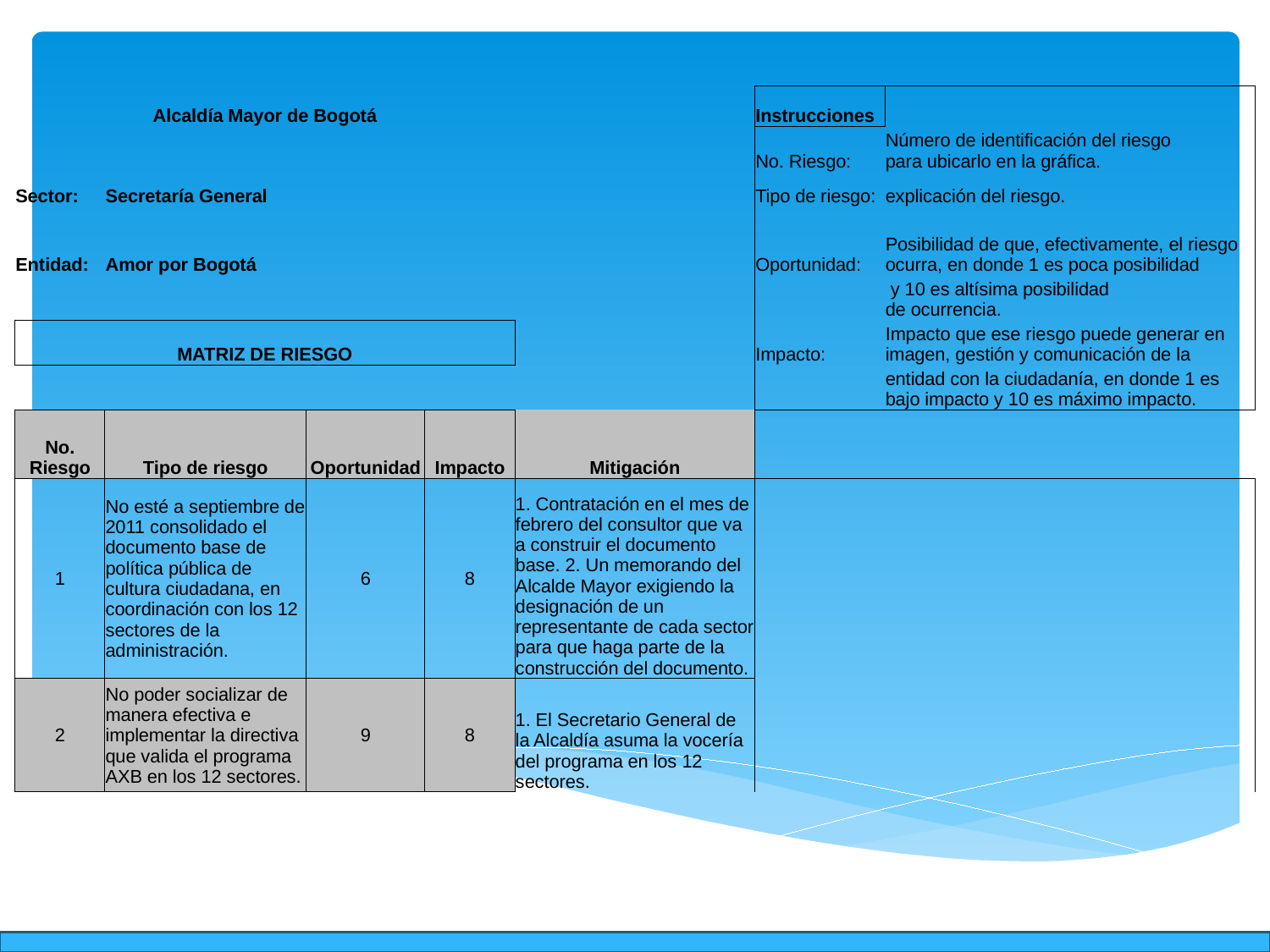

| Alcaldía Mayor de Bogotá |  |  |  |  |  | Instrucciones |  |  |  |  |  |  |
| --- | --- | --- | --- | --- | --- | --- | --- | --- | --- | --- | --- | --- |
|  |  |  |  |  |  | No. Riesgo: | Número de identificación del riesgo para ubicarlo en la gráfica. |  |  |  |  |  |
| Sector: | Secretaría General |  |  |  |  | Tipo de riesgo: | explicación del riesgo. |  |  |  |  |  |
| Entidad: | Amor por Bogotá |  |  |  |  | Oportunidad: | Posibilidad de que, efectivamente, el riesgo ocurra, en donde 1 es poca posibilidad |  |  |  |  |  |
|  |  |  |  |  |  |  | y 10 es altísima posibilidad de ocurrencia. |  |  |  |  |  |
| MATRIZ DE RIESGO |  |  |  |  |  | Impacto: | Impacto que ese riesgo puede generar en imagen, gestión y comunicación de la |  |  |  |  |  |
|  |  |  |  |  |  |  | entidad con la ciudadanía, en donde 1 es bajo impacto y 10 es máximo impacto. |  |  |  |  |  |
| No. Riesgo | Tipo de riesgo | Oportunidad |  | Impacto | Mitigación |  |  |  |  |  |  |  |
| 1 | No esté a septiembre de 2011 consolidado el documento base de política pública de cultura ciudadana, en coordinación con los 12 sectores de la administración. | 6 |  | 8 | 1. Contratación en el mes de febrero del consultor que va a construir el documento base. 2. Un memorando del Alcalde Mayor exigiendo la designación de un representante de cada sector para que haga parte de la construcción del documento. |  |  |  |  |  |  |  |
| 2 | No poder socializar de manera efectiva e implementar la directiva que valida el programa AXB en los 12 sectores. | 9 |  | 8 | 1. El Secretario General de la Alcaldía asuma la vocería del programa en los 12 sectores. |  |  |  |  |  |  |  |